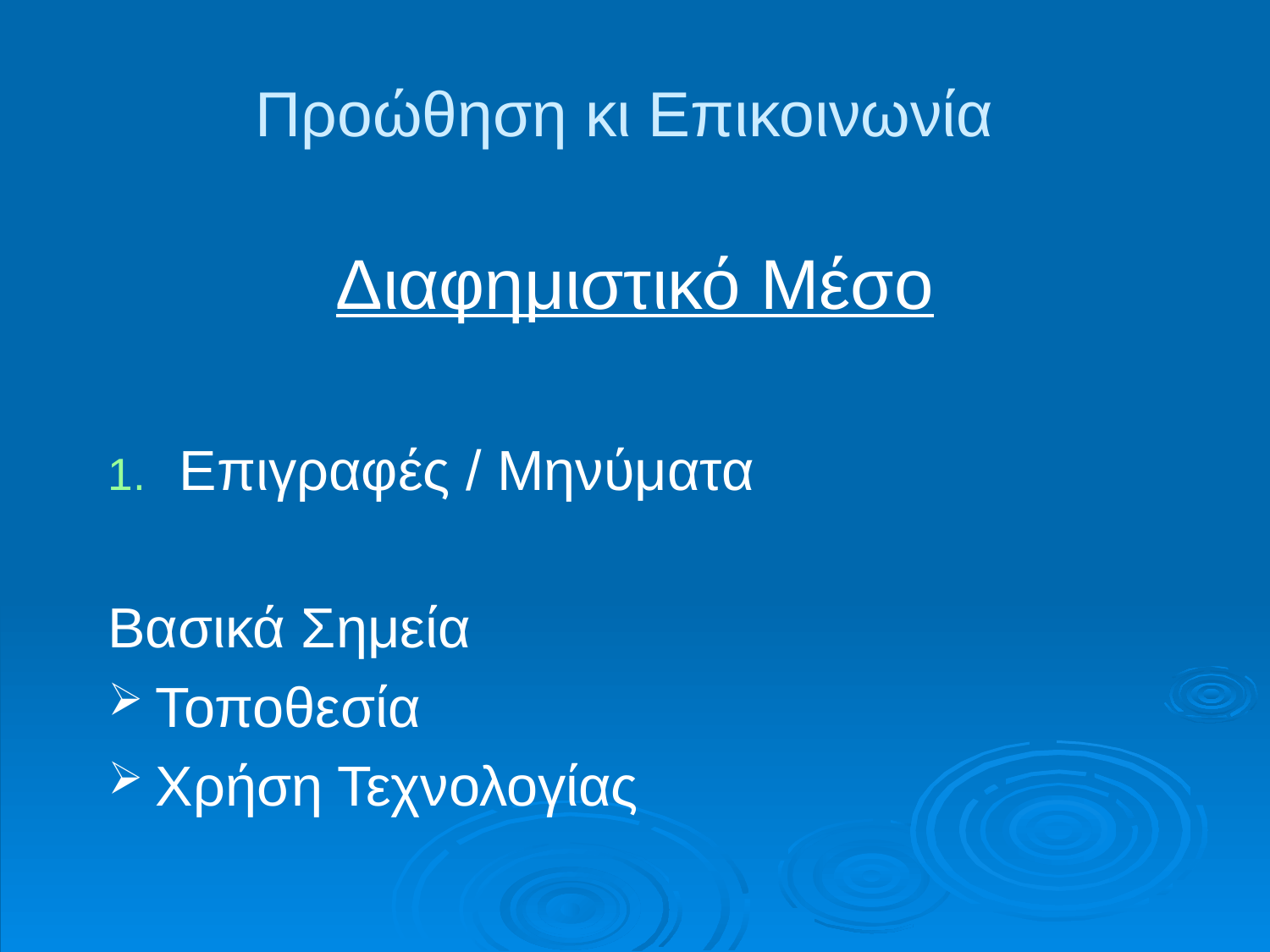

# Προώθηση κι Επικοινωνία
Διαφημιστικό Μέσο

Επιγραφές / Μηνύματα

Βασικά Σημεία
Τοποθεσία
Χρήση Τεχνολογίας